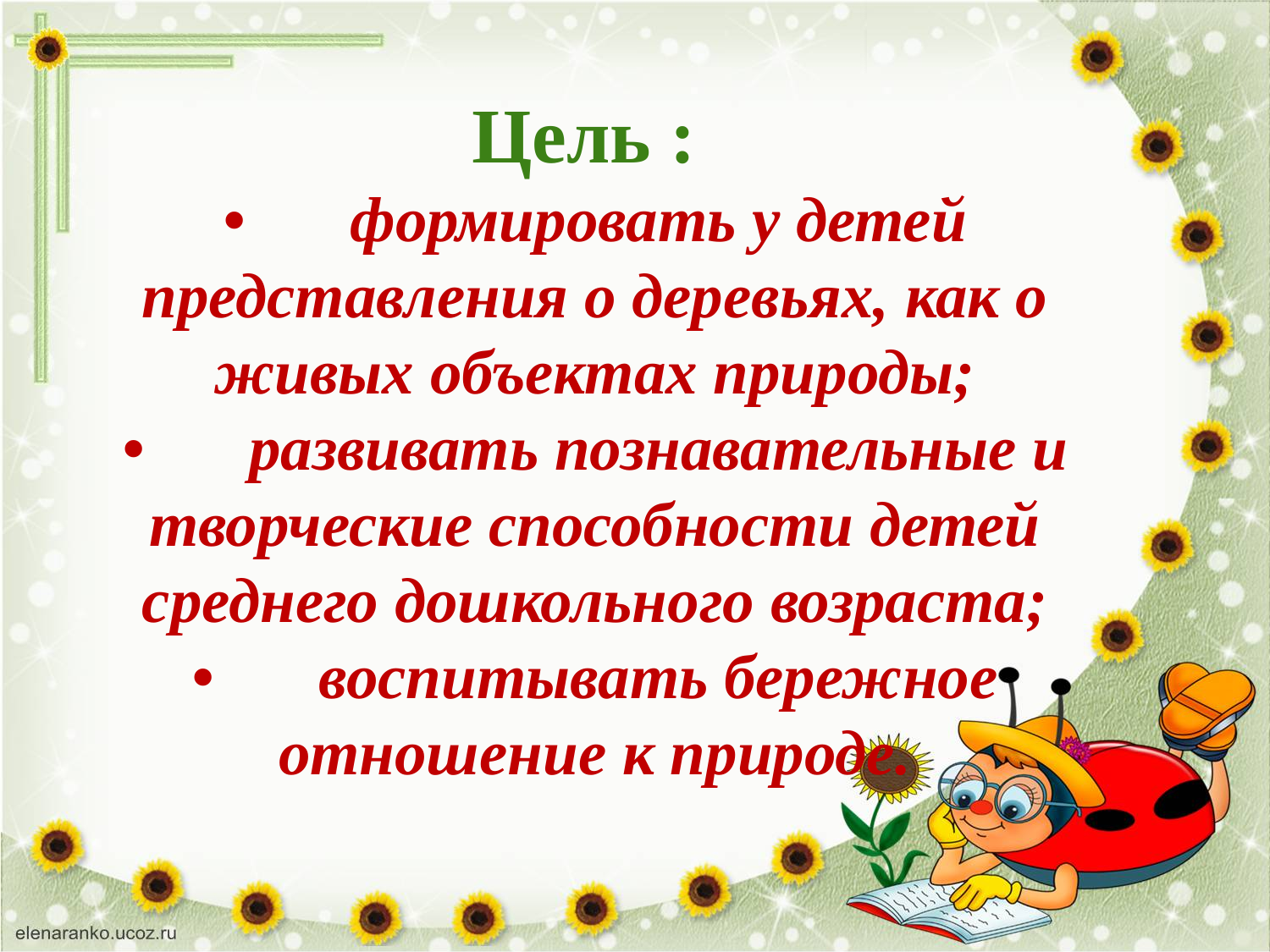

# Цель : •	формировать у детей представления о деревьях, как о живых объектах природы; •	развивать познавательные и творческие способности детей среднего дошкольного возраста; •	воспитывать бережное отношение к природе.